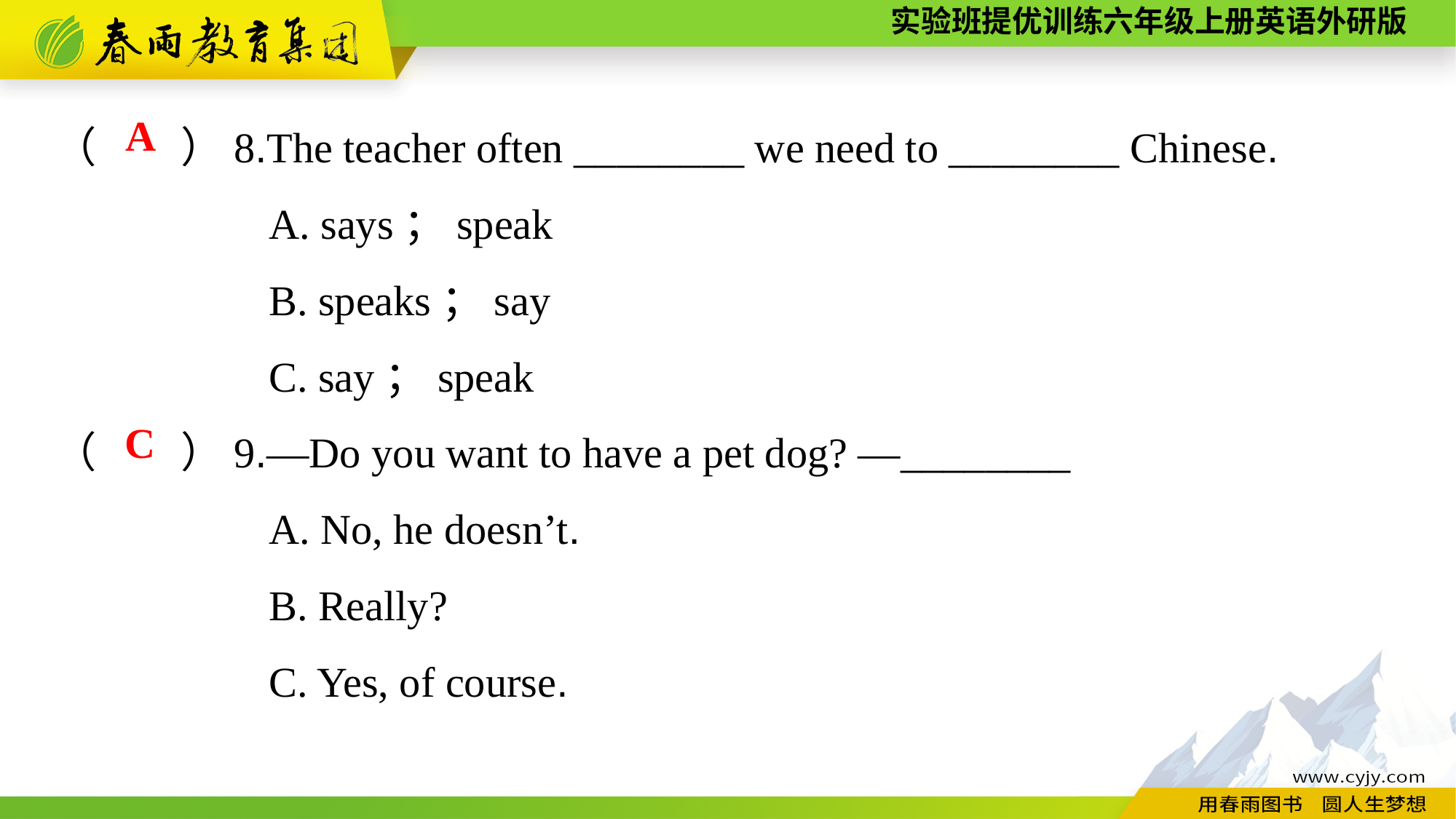

（　　）8.The teacher often ________ we need to ________ Chinese.
A. says；speak
B. speaks；say
C. say；speak
（　　）9.—Do you want to have a pet dog? —________
A. No, he doesn’t.
B. Really?
C. Yes, of course.
A
C